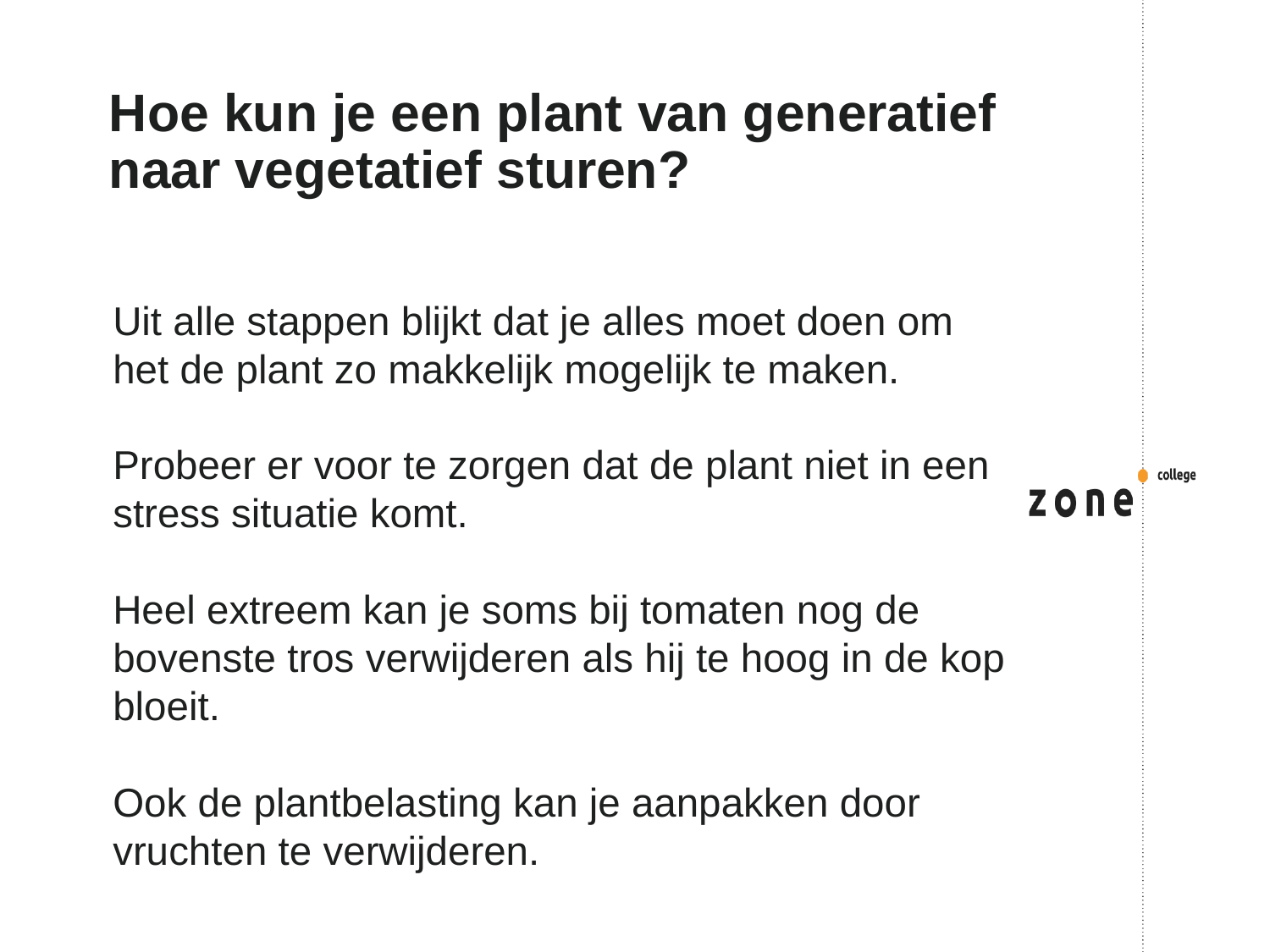

# Hoe kun je een plant van generatief naar vegetatief sturen?
Uit alle stappen blijkt dat je alles moet doen om het de plant zo makkelijk mogelijk te maken.

Probeer er voor te zorgen dat de plant niet in een stress situatie komt.

Heel extreem kan je soms bij tomaten nog de bovenste tros verwijderen als hij te hoog in de kop bloeit.

Ook de plantbelasting kan je aanpakken door vruchten te verwijderen.